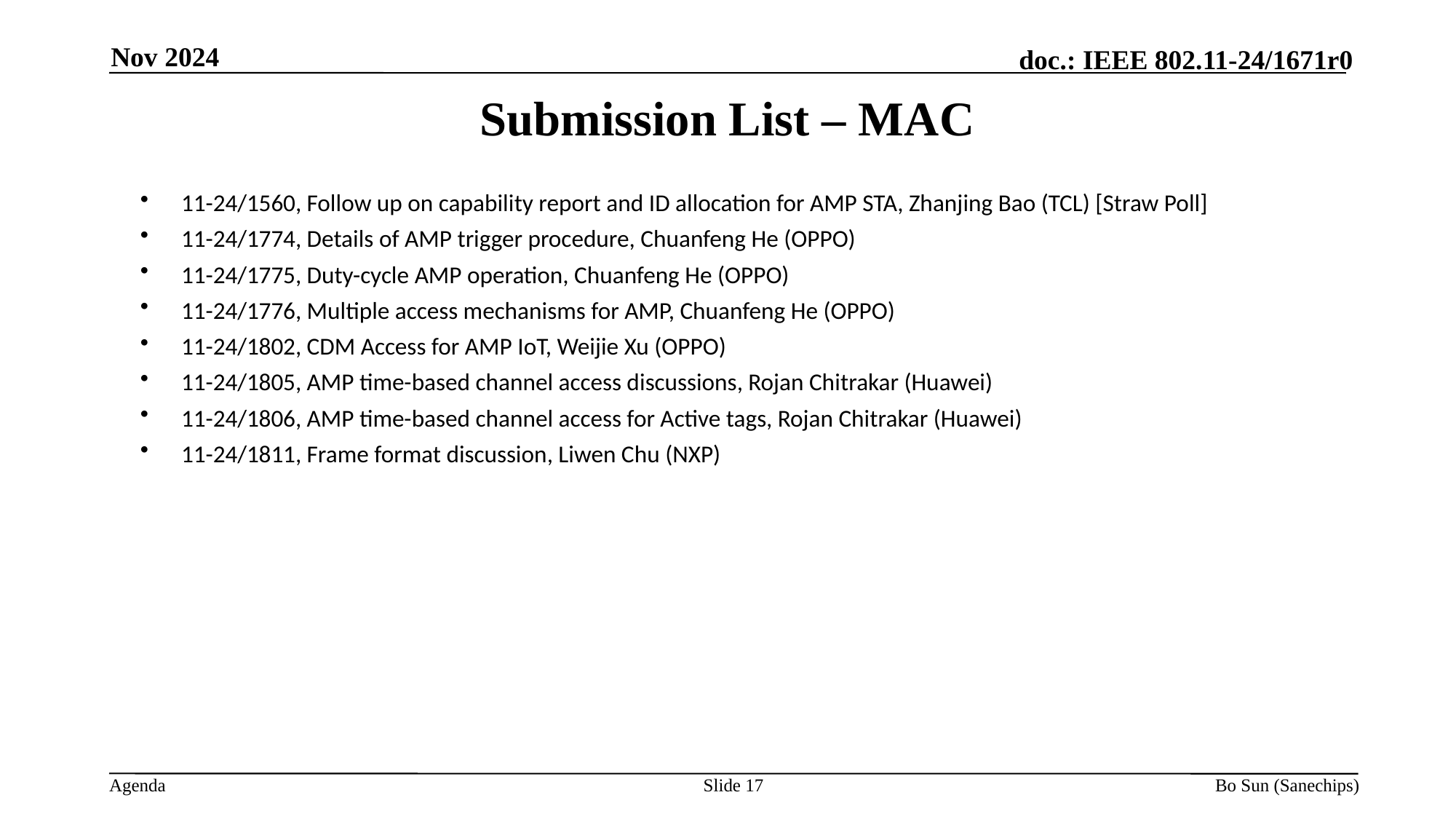

Nov 2024
Submission List – MAC
11-24/1560, Follow up on capability report and ID allocation for AMP STA, Zhanjing Bao (TCL) [Straw Poll]
11-24/1774, Details of AMP trigger procedure, Chuanfeng He (OPPO)
11-24/1775, Duty-cycle AMP operation, Chuanfeng He (OPPO)
11-24/1776, Multiple access mechanisms for AMP, Chuanfeng He (OPPO)
11-24/1802, CDM Access for AMP IoT, Weijie Xu (OPPO)
11-24/1805, AMP time-based channel access discussions, Rojan Chitrakar (Huawei)
11-24/1806, AMP time-based channel access for Active tags, Rojan Chitrakar (Huawei)
11-24/1811, Frame format discussion, Liwen Chu (NXP)

Slide 17
Bo Sun (Sanechips)